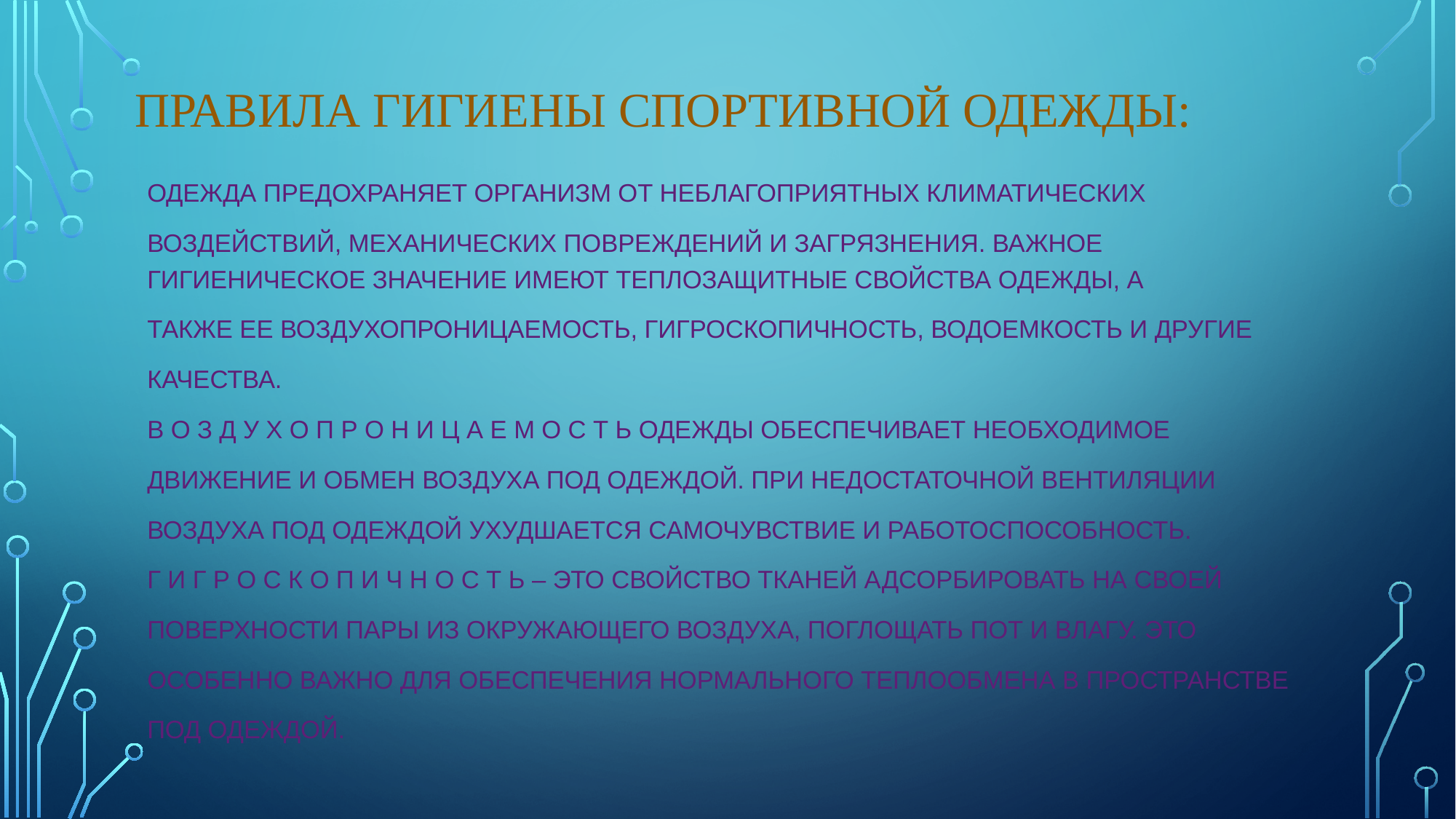

# Правила гигиены спортивной одежды:
Одежда предохраняет организм от неблагоприятных климатических
воздействий, механических повреждений и загрязнения. Важное гигиеническое значение имеют теплозащитные свойства одежды, а
также ее воздухопроницаемость, гигроскопичность, водоемкость и другие
качества.
В о з д у х о п р о н и ц а е м о с т ь одежды обеспечивает необходимое
движение и обмен воздуха под одеждой. При недостаточной вентиляции
воздуха под одеждой ухудшается самочувствие и работоспособность.
Г и г р о с к о п и ч н о с т ь – это свойство тканей адсорбировать на своей
поверхности пары из окружающего воздуха, поглощать пот и влагу. Это
особенно важно для обеспечения нормального теплообмена в пространстве
под одеждой.